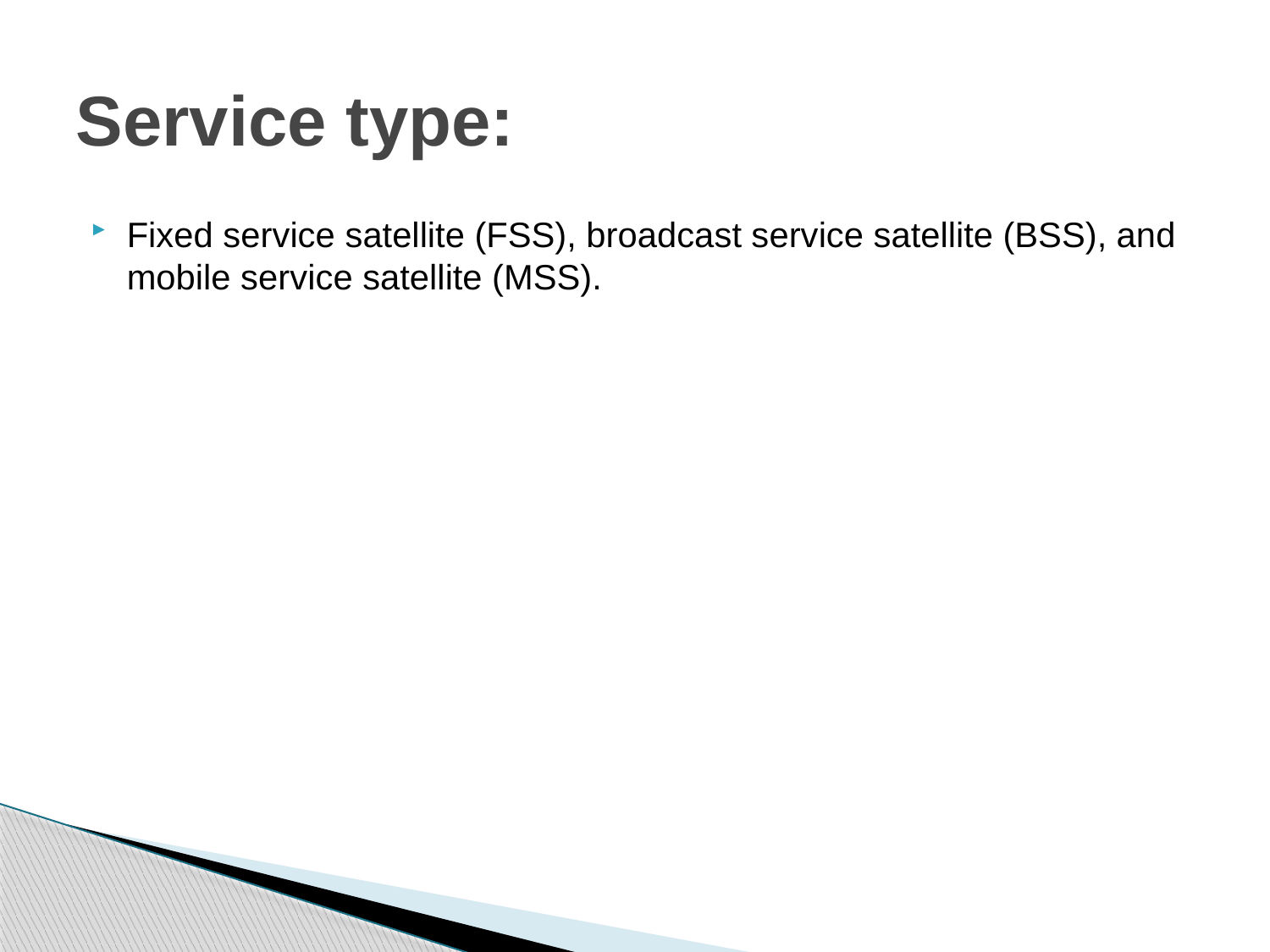

# Service type:
Fixed service satellite (FSS), broadcast service satellite (BSS), and mobile service satellite (MSS).